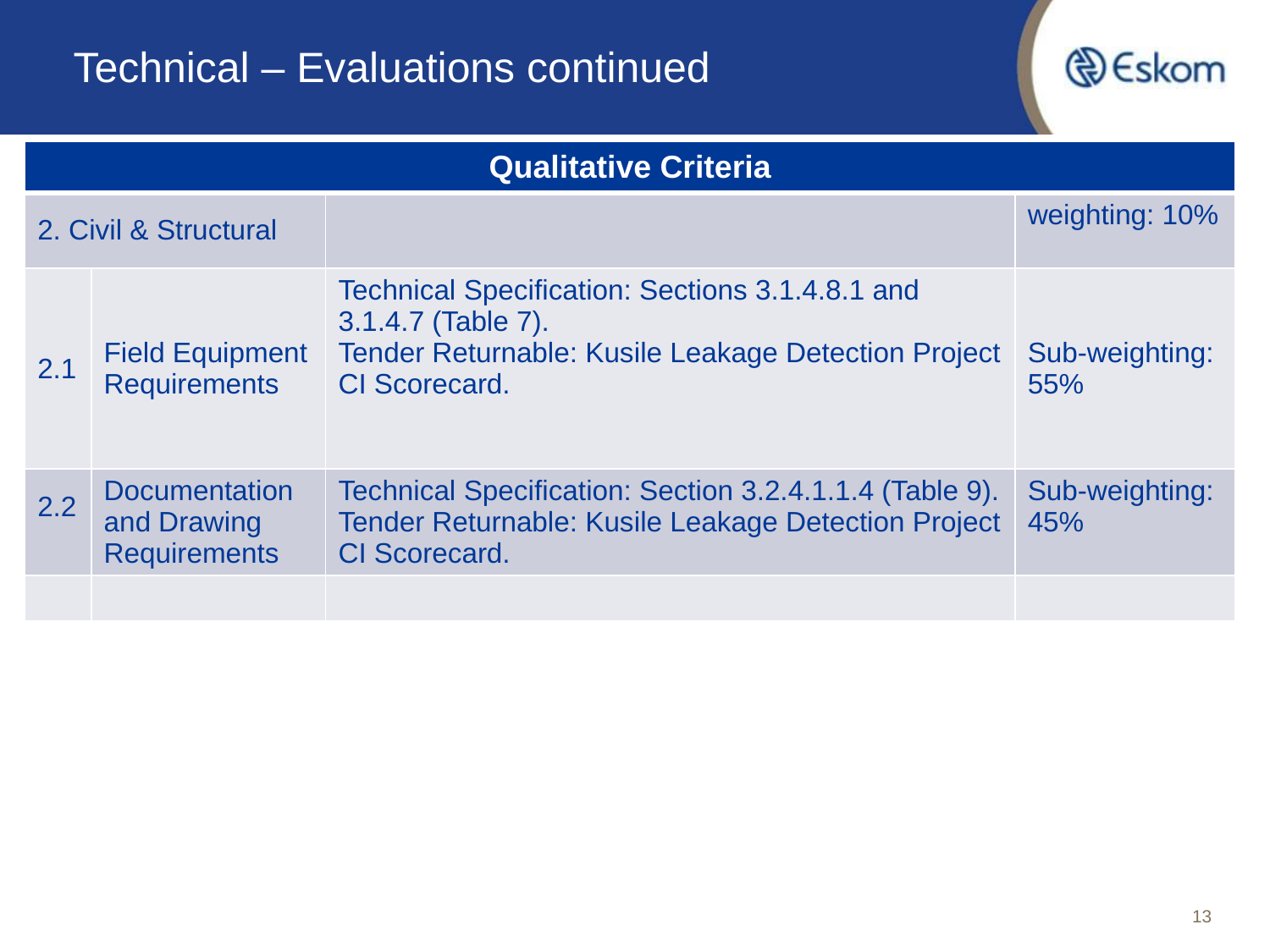

# Technical – Evaluations continued
| Qualitative Criteria |  |  |  |
| --- | --- | --- | --- |
| 2. Civil & Structural |  |  | weighting: 10% |
| 2.1 | Field Equipment Requirements | Technical Specification: Sections 3.1.4.8.1 and 3.1.4.7 (Table 7). Tender Returnable: Kusile Leakage Detection Project CI Scorecard. | Sub-weighting: 55% |
| 2.2 | Documentation and Drawing Requirements | Technical Specification: Section 3.2.4.1.1.4 (Table 9). Tender Returnable: Kusile Leakage Detection Project CI Scorecard. | Sub-weighting: 45% |
|  |  |  |  |
13